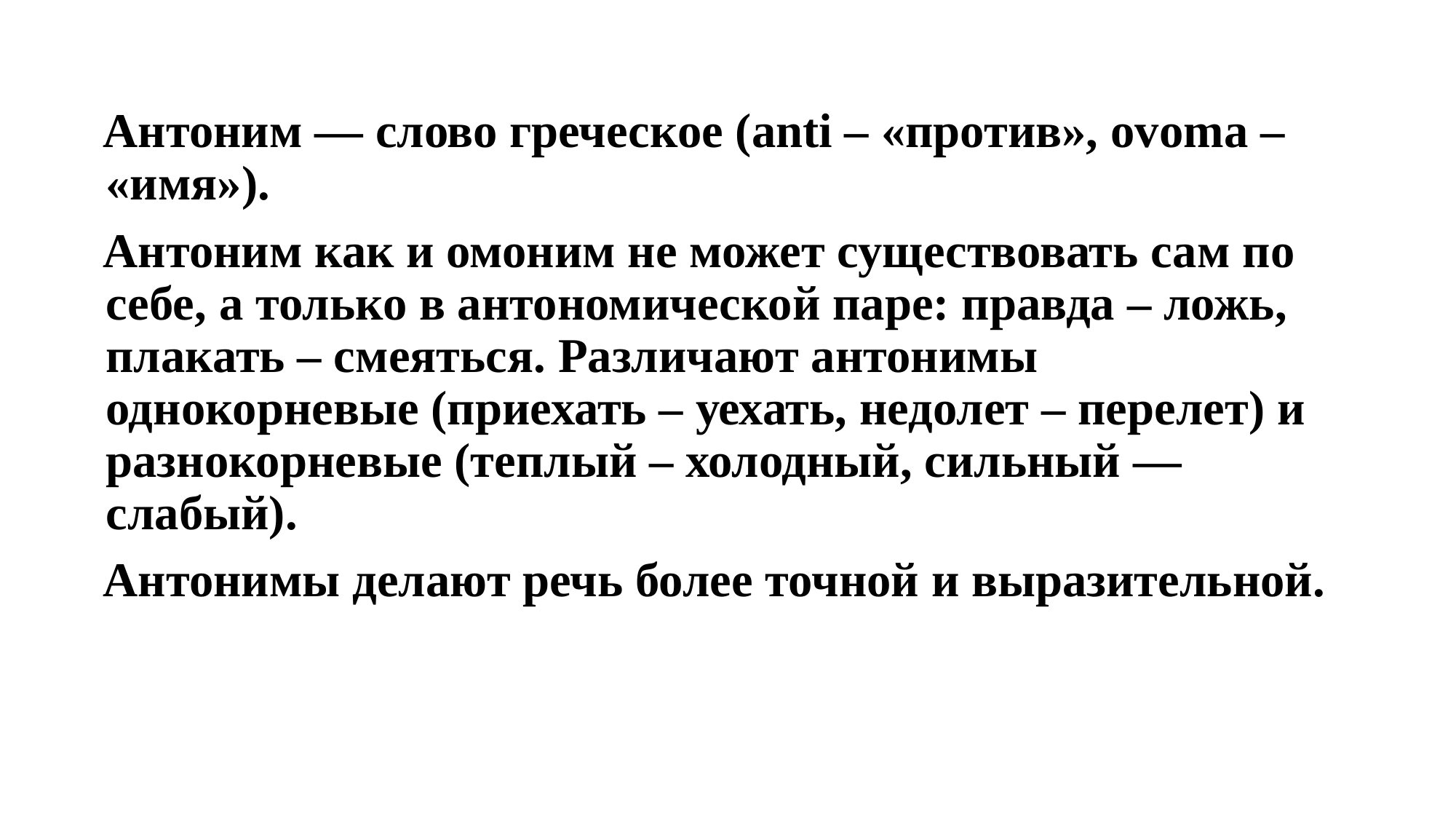

Антоним — слово греческое (anti – «против», ovoma – «имя»).
  Антоним как и омоним не может существовать сам по себе, а только в антономической паре: правда – ложь, плакать – смеяться. Различают антонимы однокорневые (приехать – уехать, недолет – перелет) и разнокорневые (теплый – холодный, сильный — слабый).
  Антонимы делают речь более точной и выразительной.